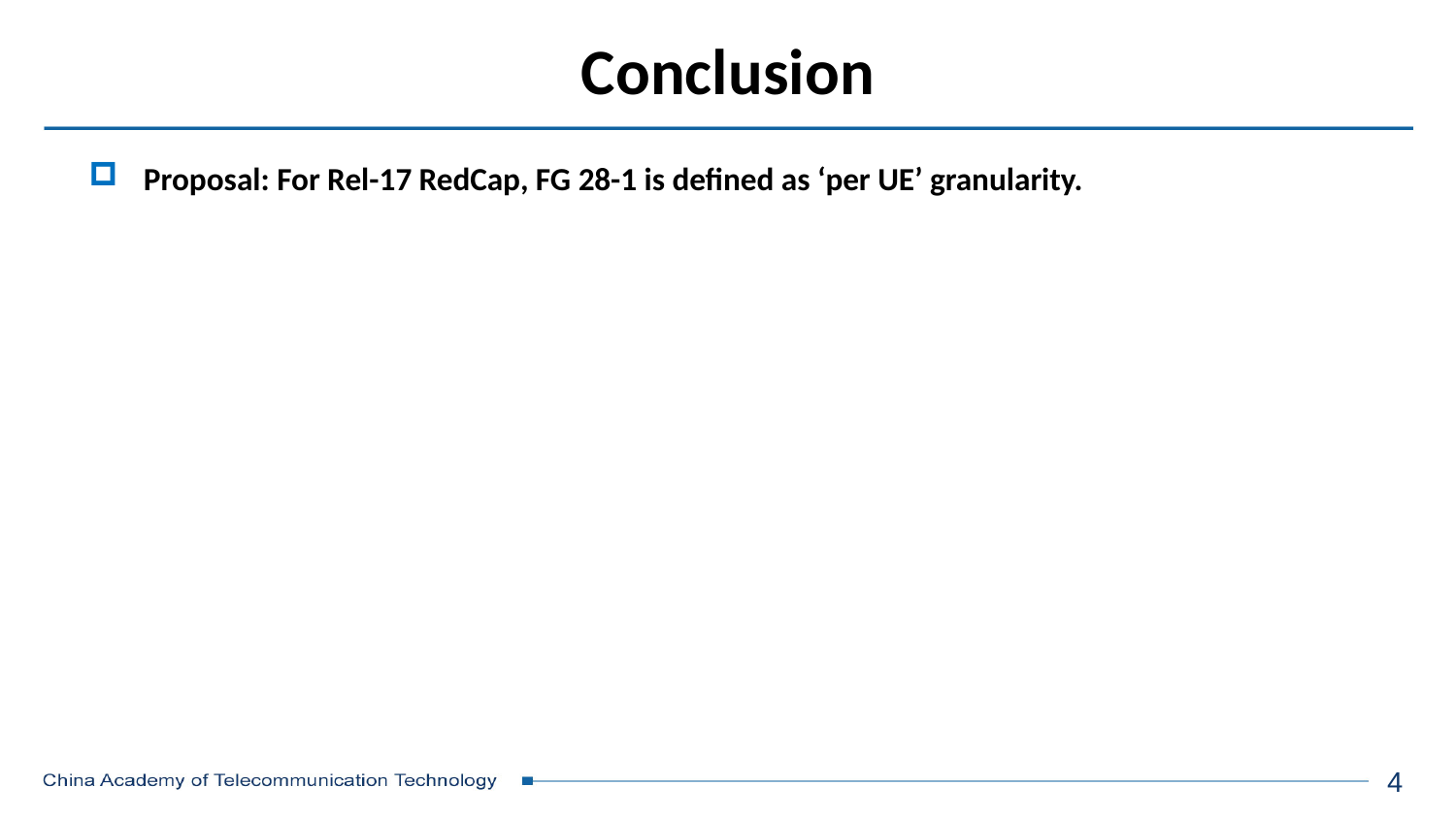

# Conclusion
Proposal: For Rel-17 RedCap, FG 28-1 is defined as ‘per UE’ granularity.
4